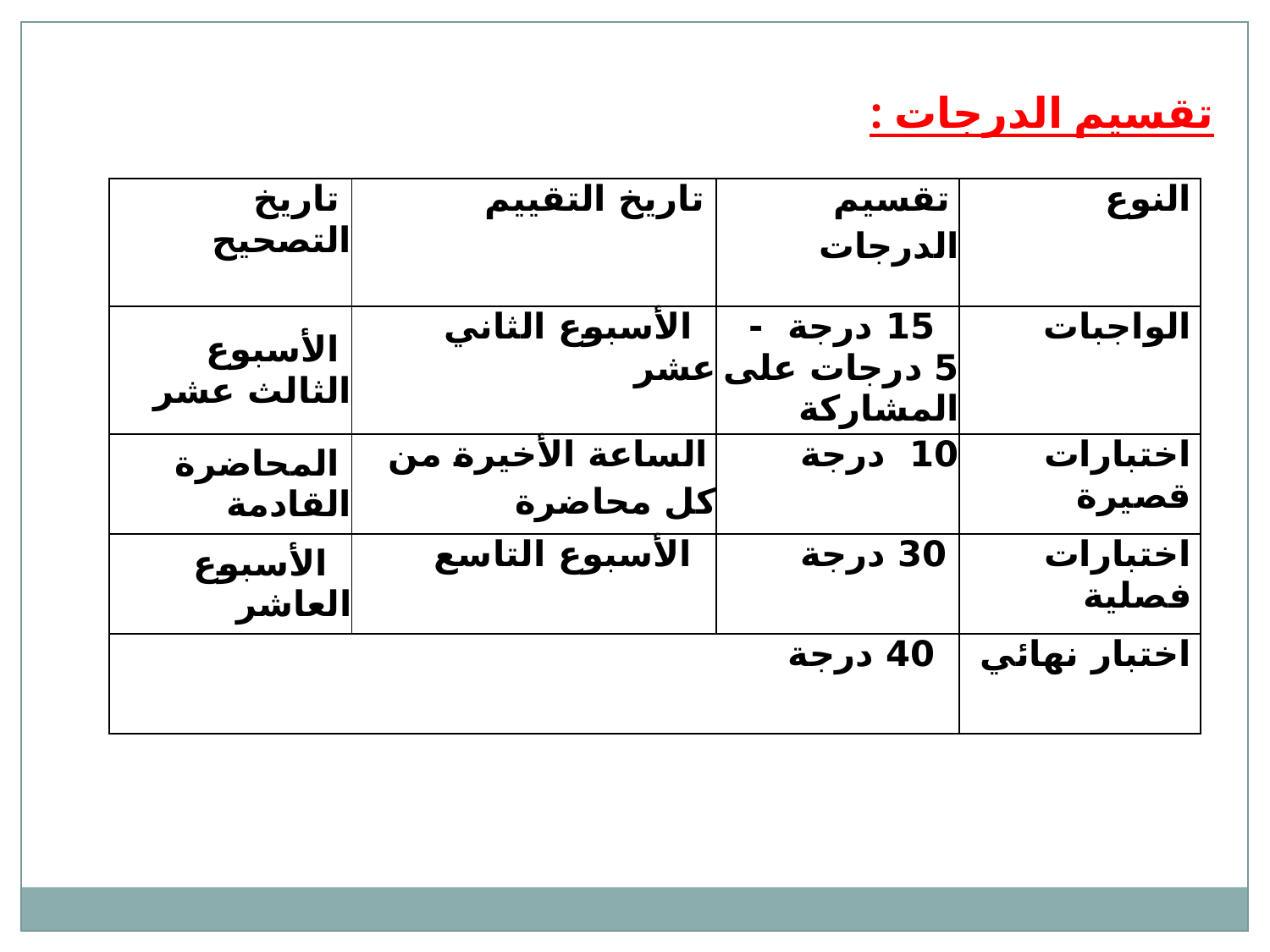

تقسيم الدرجات :
| تاريخ التصحيح | تاريخ التقييم | تقسيم الدرجات | النوع |
| --- | --- | --- | --- |
| الأسبوع الثالث عشر | الأسبوع الثاني عشر | 15 درجة - 5 درجات على المشاركة | الواجبات |
| المحاضرة القادمة | الساعة الأخيرة من كل محاضرة | 10 درجة | اختبارات قصيرة |
| الأسبوع العاشر | الأسبوع التاسع | 30 درجة | اختبارات فصلية |
| 40 درجة |  |  | اختبار نهائي |